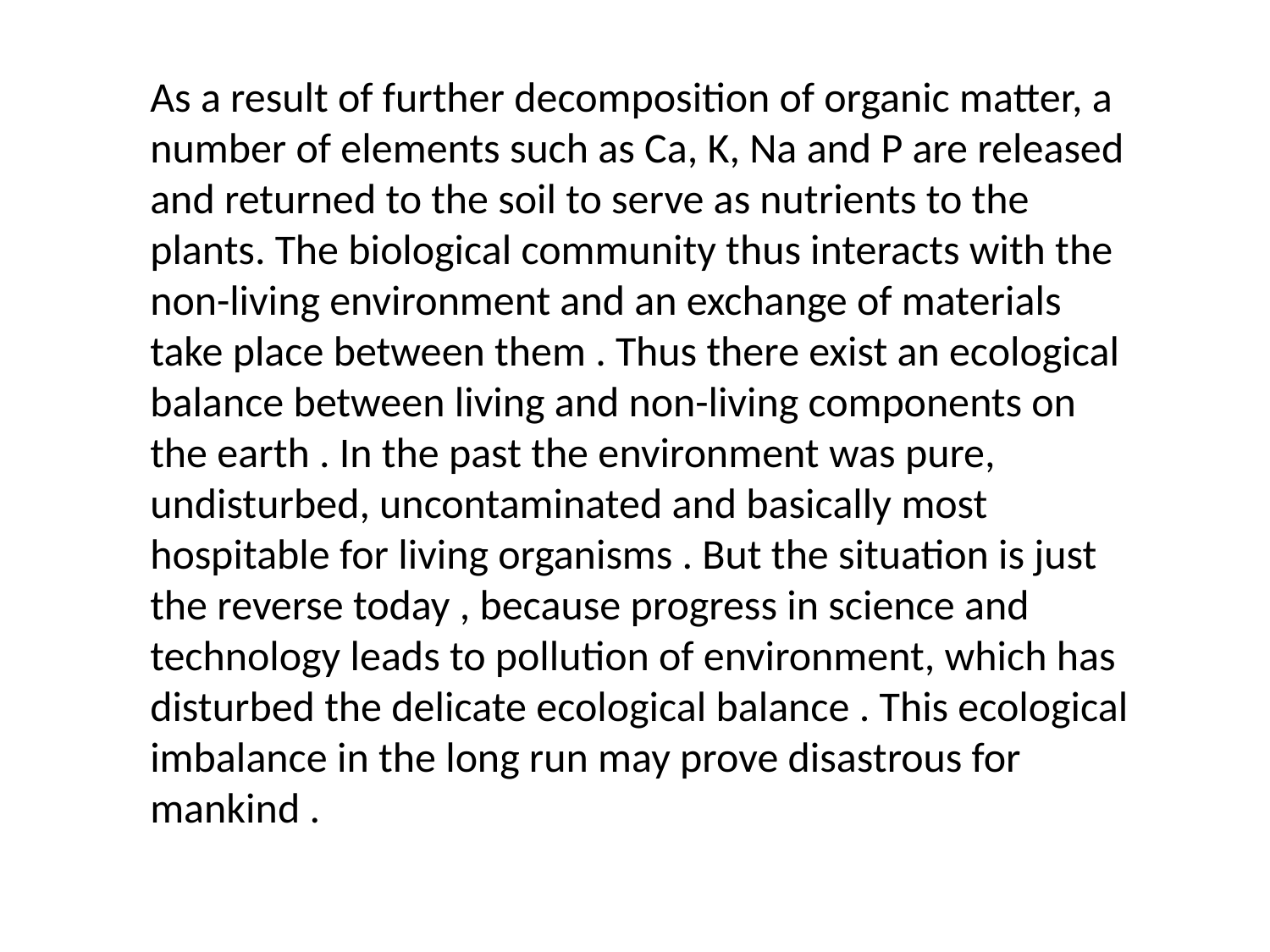

As a result of further decomposition of organic matter, a number of elements such as Ca, K, Na and P are released and returned to the soil to serve as nutrients to the plants. The biological community thus interacts with the non-living environment and an exchange of materials take place between them . Thus there exist an ecological balance between living and non-living components on the earth . In the past the environment was pure, undisturbed, uncontaminated and basically most hospitable for living organisms . But the situation is just the reverse today , because progress in science and technology leads to pollution of environment, which has disturbed the delicate ecological balance . This ecological imbalance in the long run may prove disastrous for mankind .